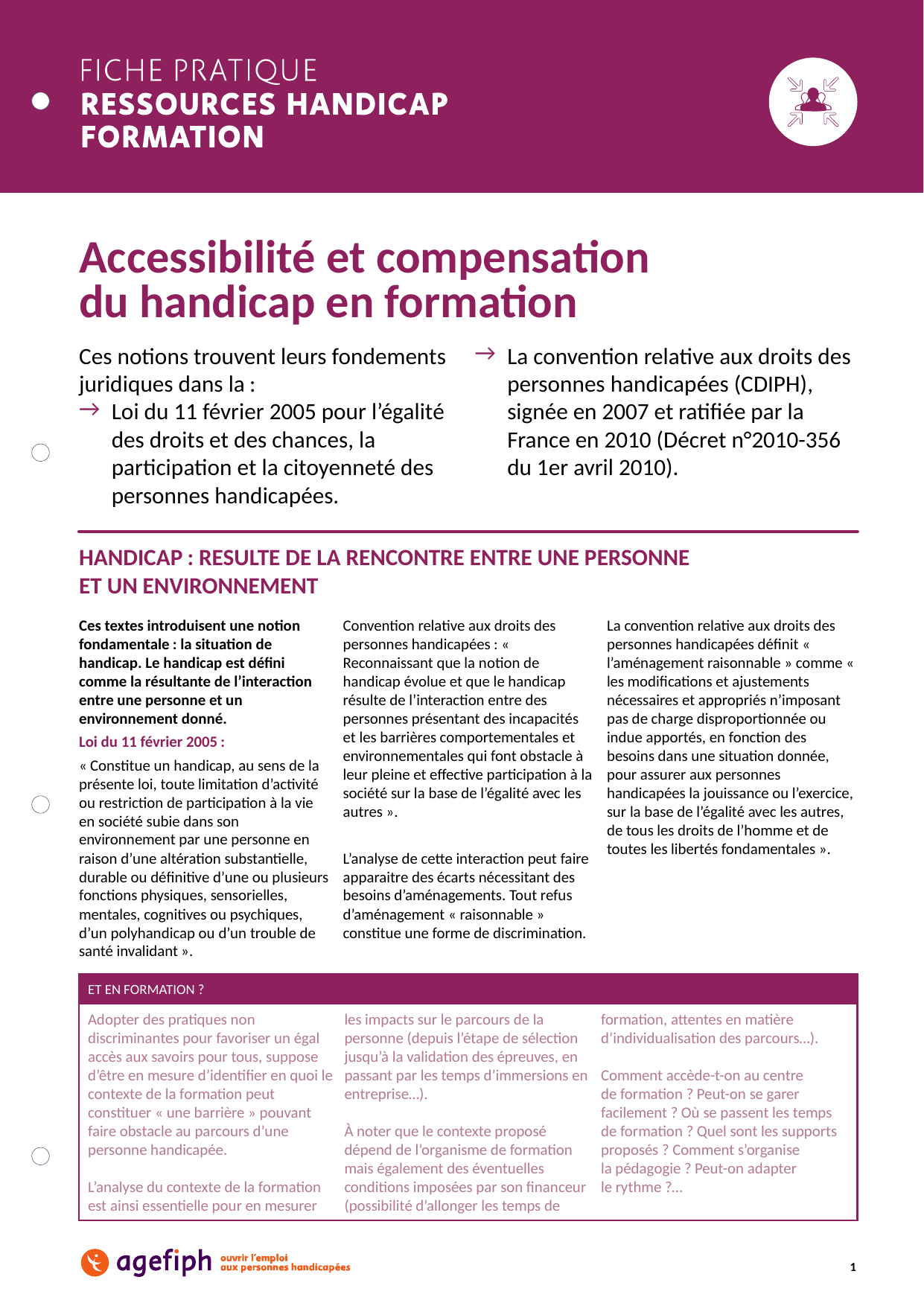

# Accessibilité et compensation du handicap en formation
Ces notions trouvent leurs fondements
juridiques dans la :
Loi du 11 février 2005 pour l’égalité des droits et des chances, la participation et la citoyenneté des personnes handicapées.
La convention relative aux droits des personnes handicapées (CDIPH), signée en 2007 et ratifiée par la France en 2010 (Décret n°2010-356 du 1er avril 2010).

HANDICAP : RESULTE DE LA RENCONTRE ENTRE UNE PERSONNE
ET UN ENVIRONNEMENT
Ces textes introduisent une notion fondamentale : la situation de handicap. Le handicap est défini comme la résultante de l’interaction entre une personne et un environnement donné.
Loi du 11 février 2005 :
« Constitue un handicap, au sens de la présente loi, toute limitation d’activité ou restriction de participation à la vie en société subie dans son environnement par une personne en raison d’une altération substantielle, durable ou définitive d’une ou plusieurs fonctions physiques, sensorielles, mentales, cognitives ou psychiques, d’un polyhandicap ou d’un trouble de santé invalidant ».
Convention relative aux droits des personnes handicapées : « Reconnaissant que la notion de handicap évolue et que le handicap résulte de l’interaction entre des personnes présentant des incapacités et les barrières comportementales et environnementales qui font obstacle à leur pleine et effective participation à la société sur la base de l’égalité avec les autres ».

L’analyse de cette interaction peut faire apparaitre des écarts nécessitant des besoins d’aménagements. Tout refus d’aménagement « raisonnable » constitue une forme de discrimination.
La convention relative aux droits des personnes handicapées définit « l’aménagement raisonnable » comme « les modifications et ajustements nécessaires et appropriés n’imposant pas de charge disproportionnée ou indue apportés, en fonction des besoins dans une situation donnée, pour assurer aux personnes handicapées la jouissance ou l’exercice, sur la base de l’égalité avec les autres, de tous les droits de l’homme et de toutes les libertés fondamentales ».

ET EN FORMATION ?
Adopter des pratiques non discriminantes pour favoriser un égal accès aux savoirs pour tous, suppose d’être en mesure d’identifier en quoi le contexte de la formation peut constituer « une barrière » pouvant faire obstacle au parcours d’une personne handicapée.
L’analyse du contexte de la formation est ainsi essentielle pour en mesurer les impacts sur le parcours de la personne (depuis l’étape de sélection jusqu’à la validation des épreuves, en passant par les temps d’immersions en
entreprise…).
À noter que le contexte proposé dépend de l’organisme de formation mais également des éventuelles conditions imposées par son financeur (possibilité d’allonger les temps de formation, attentes en matière d’individualisation des parcours…).
Comment accède-t-on au centre
de formation ? Peut-on se garer
facilement ? Où se passent les temps
de formation ? Quel sont les supports
proposés ? Comment s’organise
la pédagogie ? Peut-on adapter
le rythme ?…
1